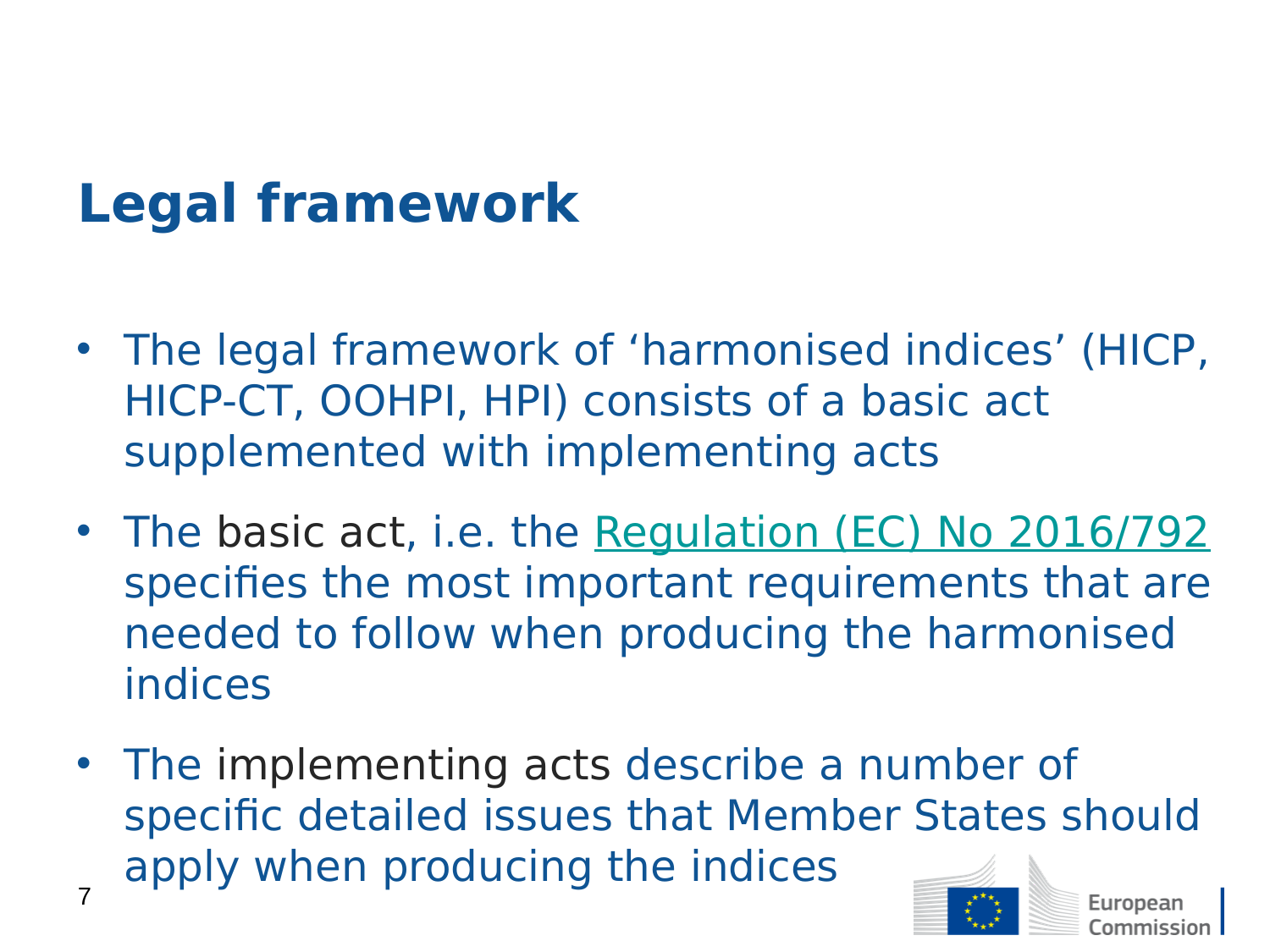

# Legal framework
The legal framework of ‘harmonised indices’ (HICP, HICP-CT, OOHPI, HPI) consists of a basic act supplemented with implementing acts
The basic act, i.e. the Regulation (EC) No 2016/792 specifies the most important requirements that are needed to follow when producing the harmonised indices
The implementing acts describe a number of specific detailed issues that Member States should apply when producing the indices

7